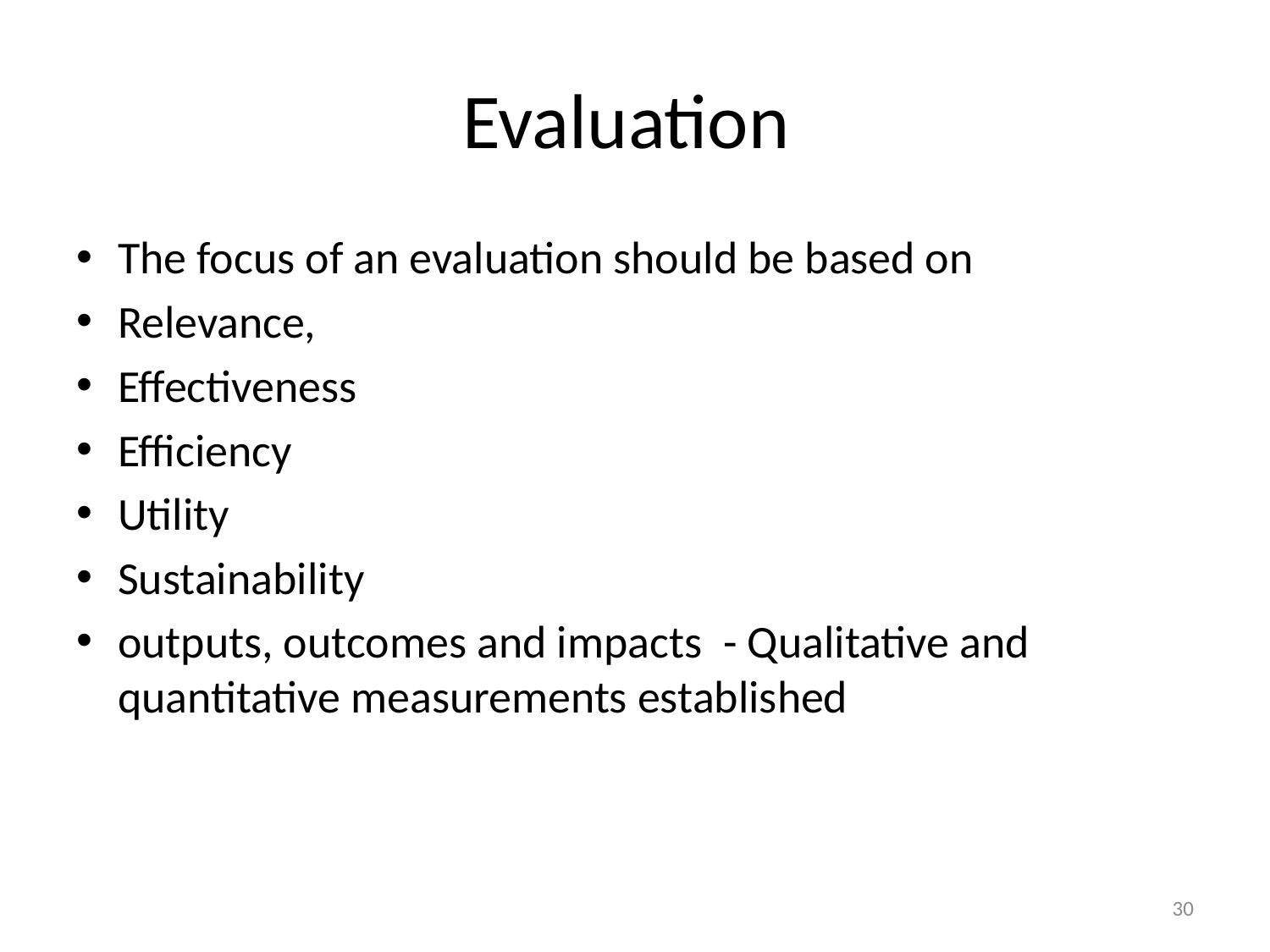

# Evaluation
The focus of an evaluation should be based on
Relevance,
Effectiveness
Efficiency
Utility
Sustainability
outputs, outcomes and impacts  - Qualitative and quantitative measurements established

30